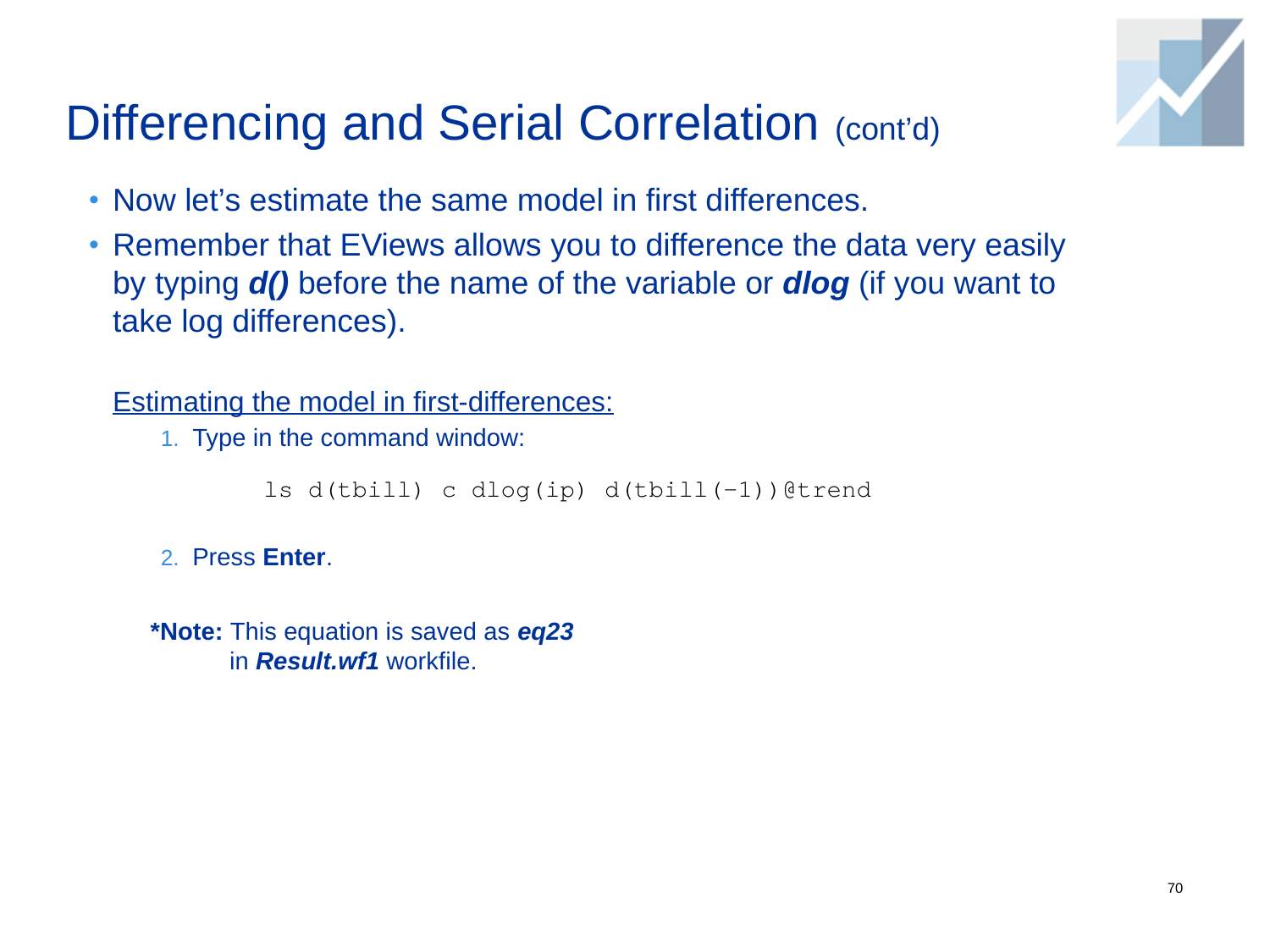

# Differencing and Serial Correlation (cont’d)
Now let’s estimate the same model in first differences.
Remember that EViews allows you to difference the data very easily by typing d() before the name of the variable or dlog (if you want to take log differences).

Estimating the model in first-differences:
Type in the command window:
ls d(tbill) c dlog(ip) d(tbill(-1))@trend
Press Enter.
*Note: This equation is saved as eq23 in Result.wf1 workfile.
70